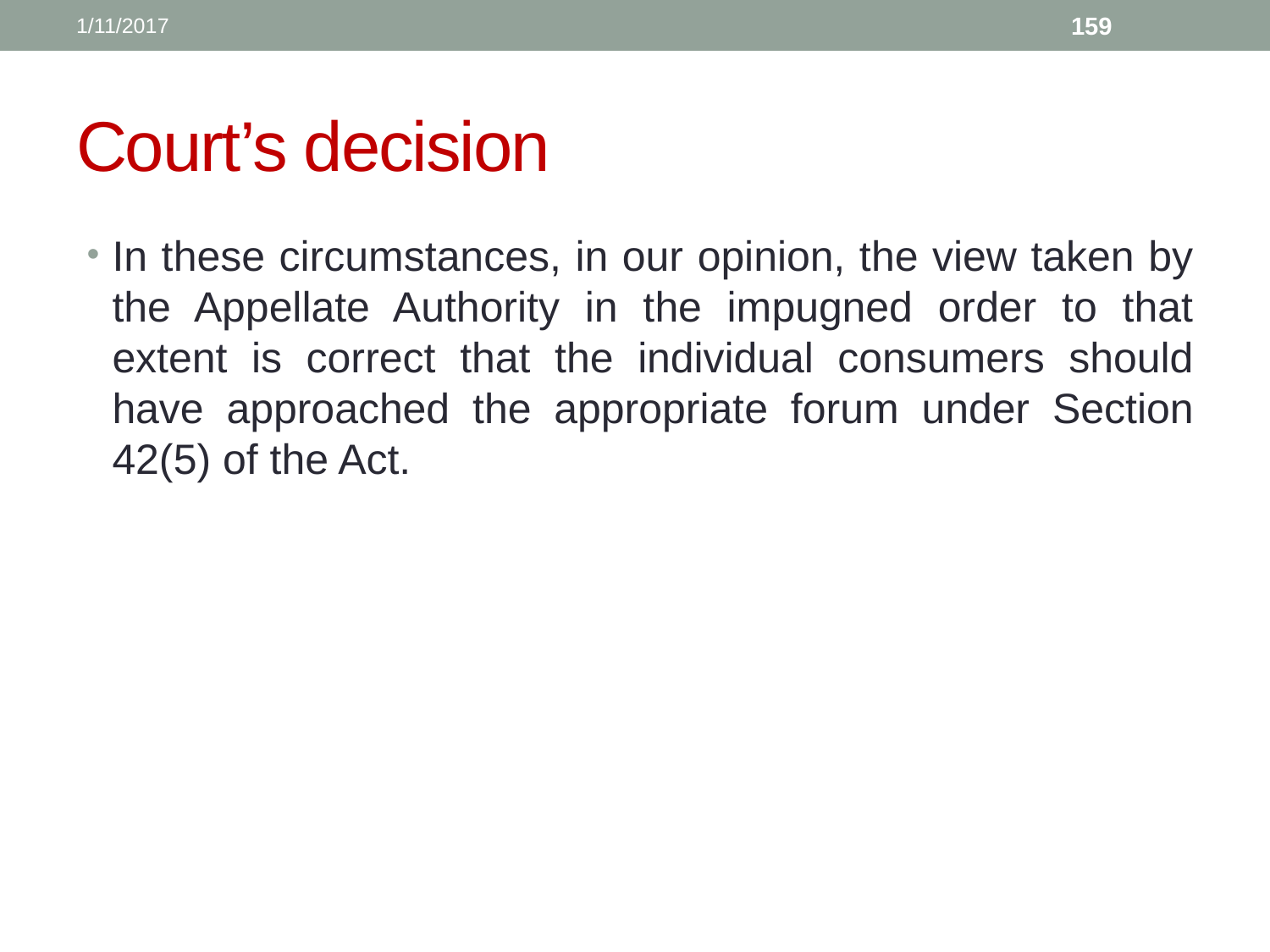

1/11/2017
159
# Court’s decision
In these circumstances, in our opinion, the view taken by the Appellate Authority in the impugned order to that extent is correct that the individual consumers should have approached the appropriate forum under Section 42(5) of the Act.